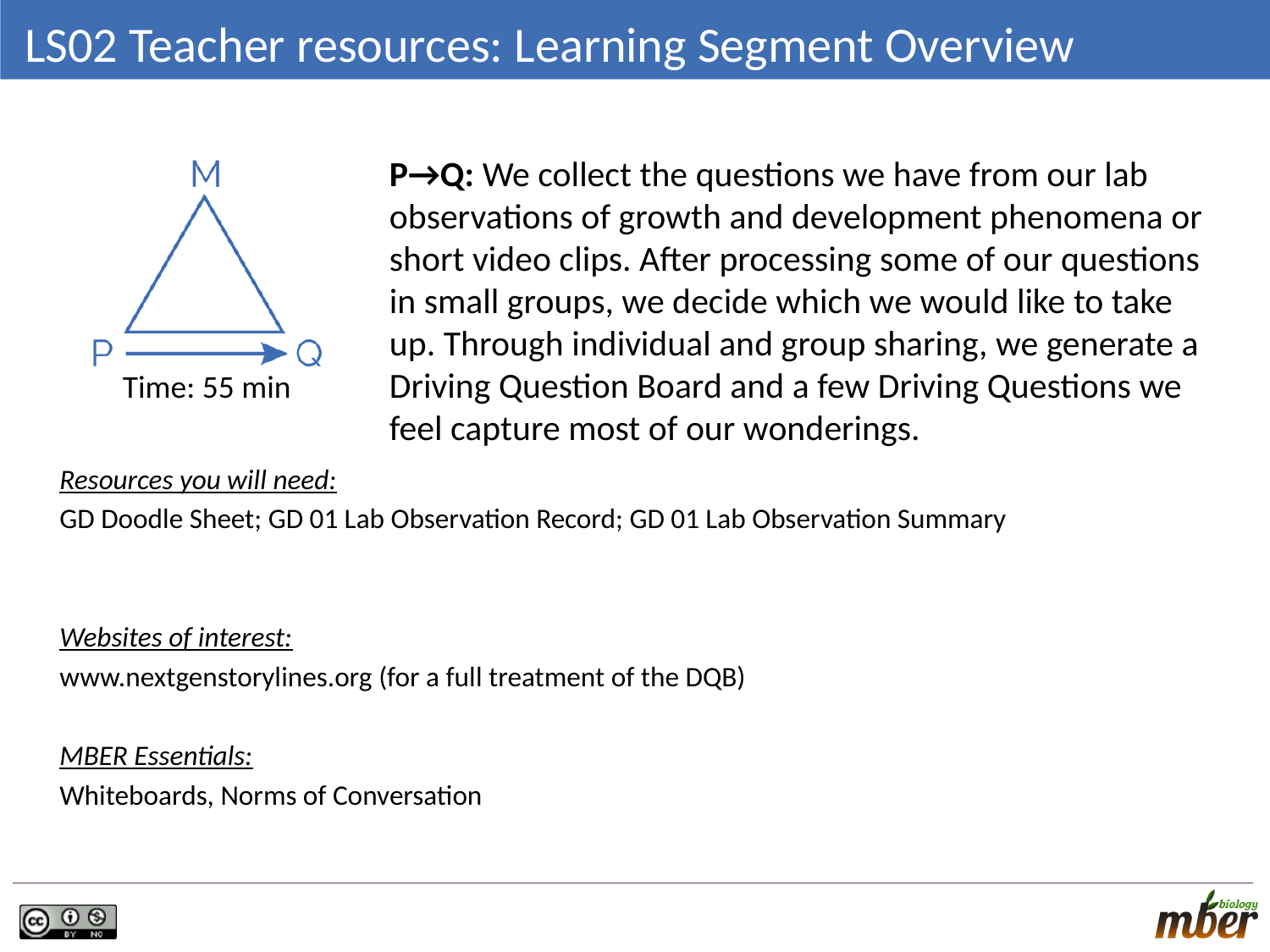

# LS02 Teacher resources: Learning Segment Overview
P→Q: We collect the questions we have from our lab observations of growth and development phenomena or short video clips. After processing some of our questions in small groups, we decide which we would like to take up. Through individual and group sharing, we generate a Driving Question Board and a few Driving Questions we feel capture most of our wonderings.
Time: 55 min
Resources you will need:
GD Doodle Sheet; GD 01 Lab Observation Record; GD 01 Lab Observation Summary

Websites of interest:
www.nextgenstorylines.org (for a full treatment of the DQB)

MBER Essentials:
Whiteboards, Norms of Conversation